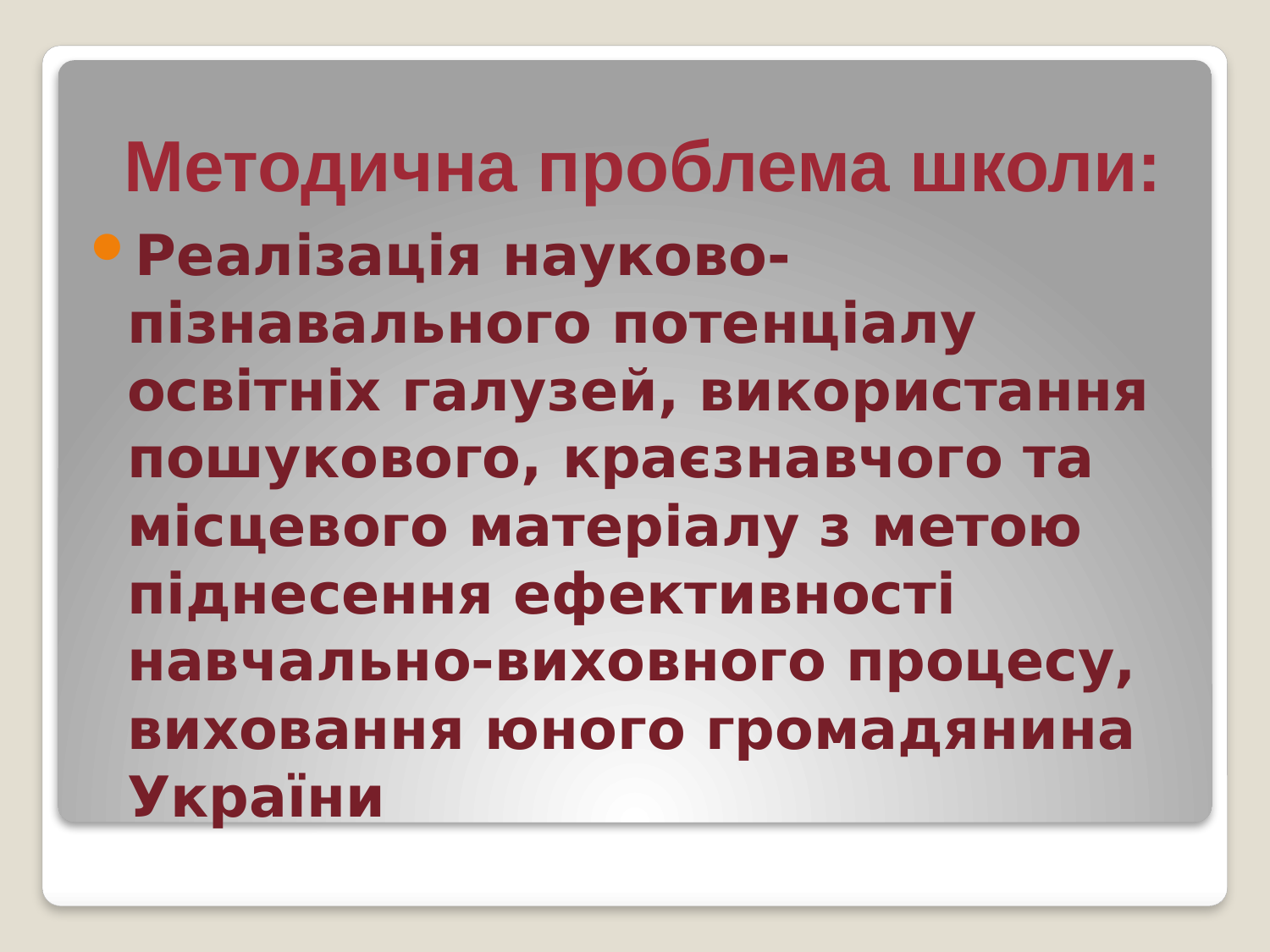

# Методична проблема школи:
Реалізація науково-пізнавального потенціалу освітніх галузей, використання пошукового, краєзнавчого та місцевого матеріалу з метою піднесення ефективності навчально-виховного процесу, виховання юного громадянина України